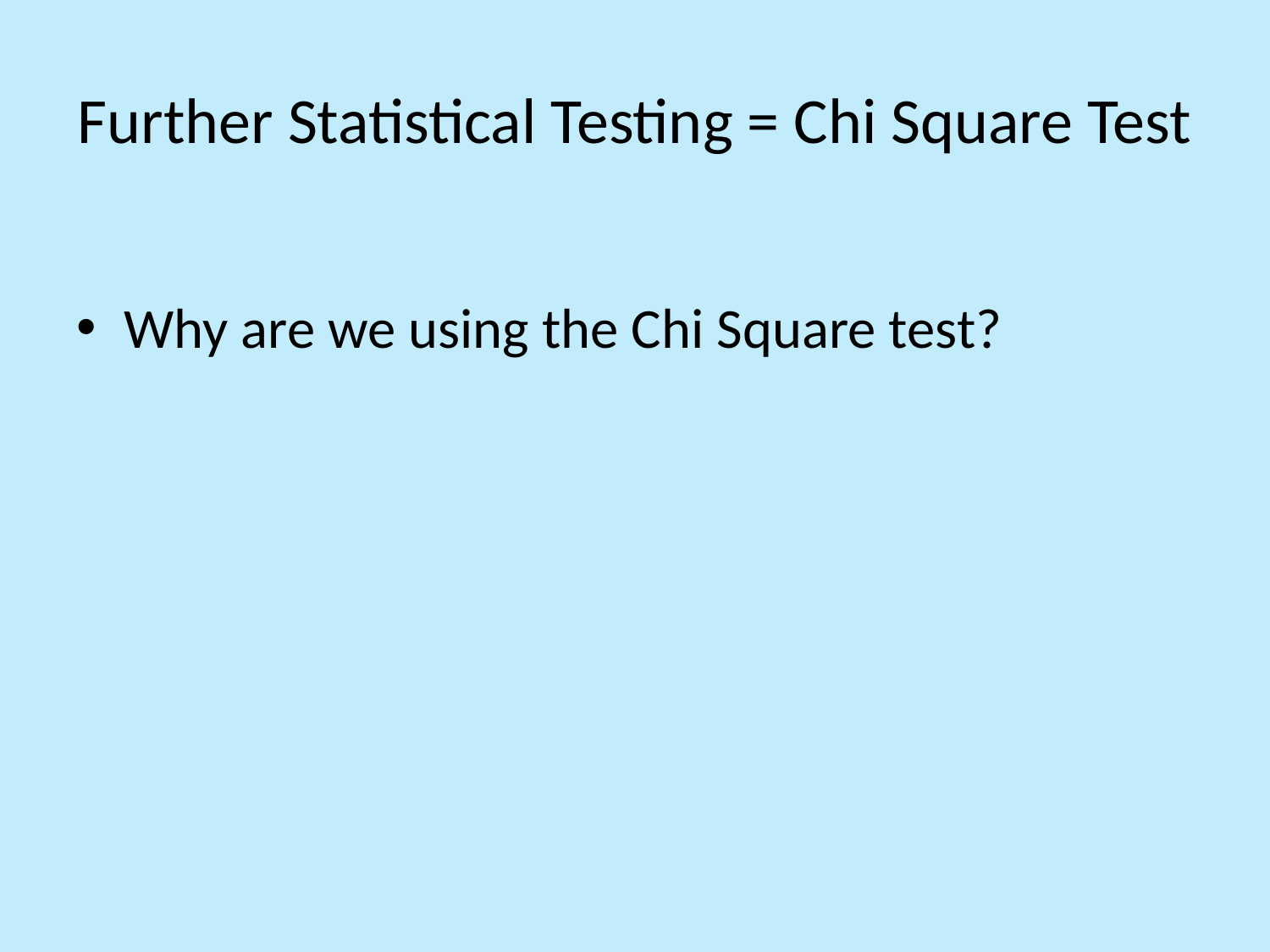

# Further Statistical Testing = Chi Square Test
Why are we using the Chi Square test?